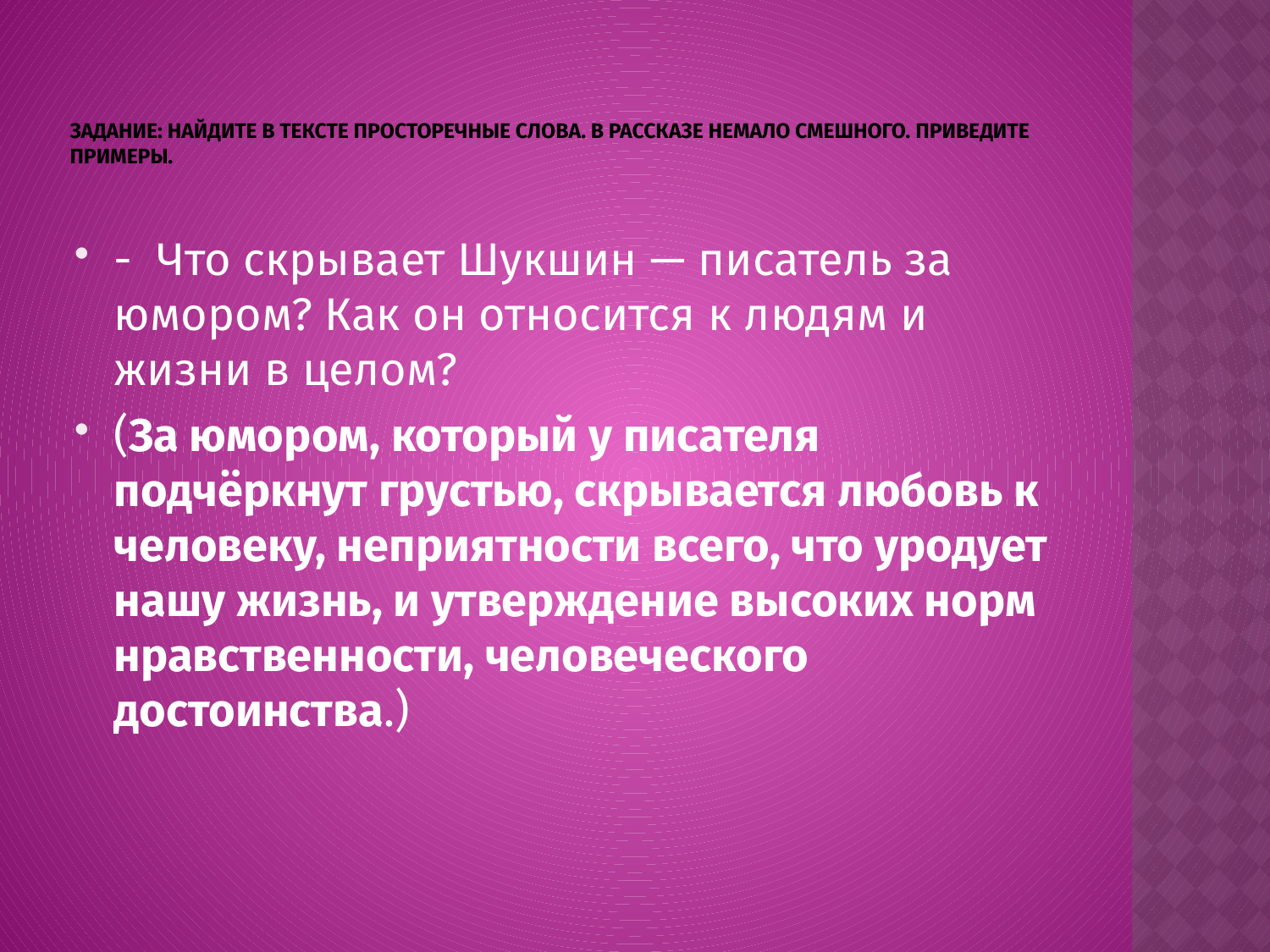

# Задание: найдите в тексте просторечные слова. В рассказе немало смешного. Приведите примеры.
-  Что скрывает Шукшин — писатель за юмором? Как он относится к людям и жизни в целом?
(За юмором, который у писателя подчёркнут грустью, скрывается любовь к человеку, неприятности всего, что уродует нашу жизнь, и утверждение высоких норм нравственности, человеческого достоинства.)